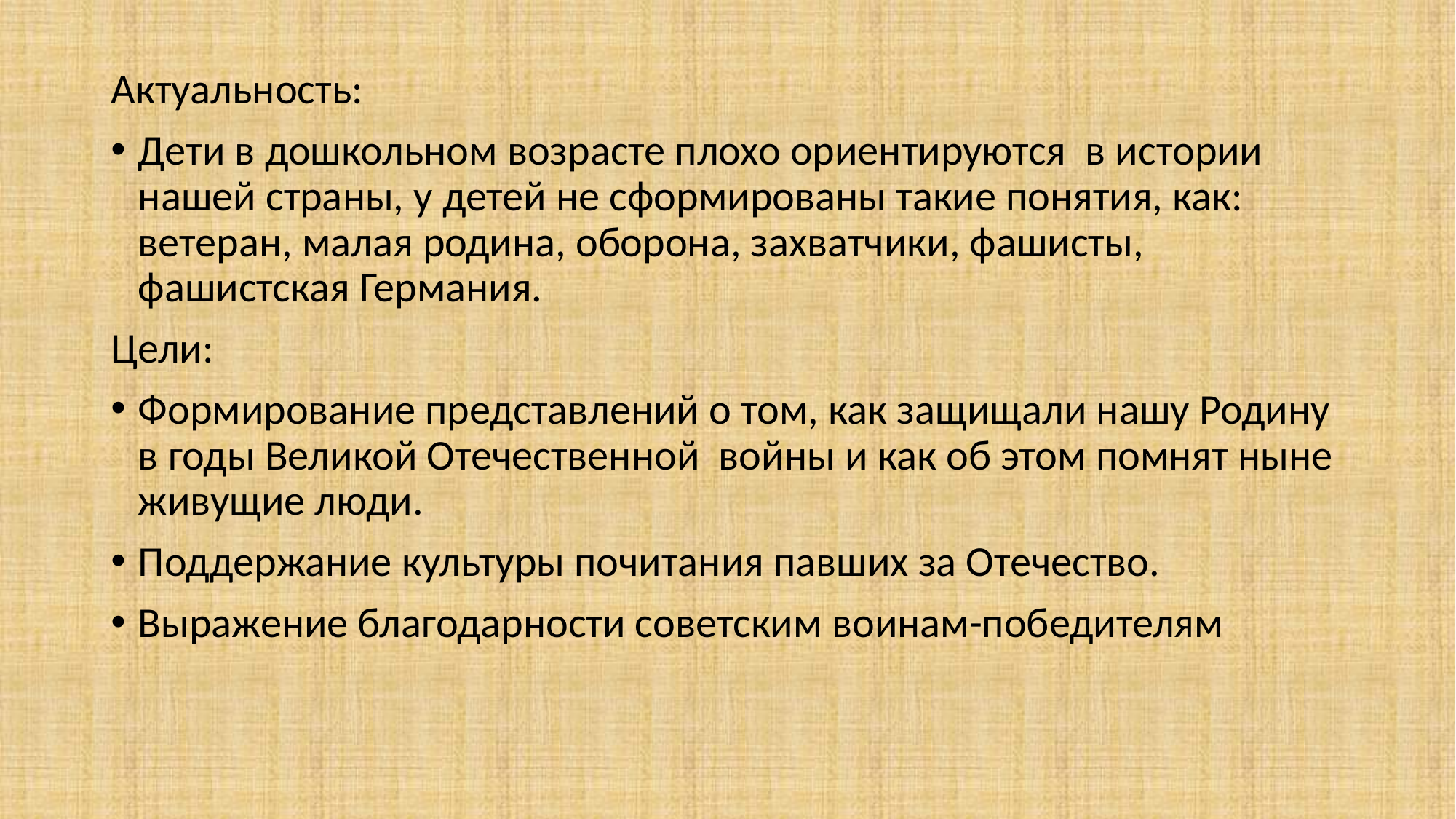

Актуальность:
Дети в дошкольном возрасте плохо ориентируются  в истории нашей страны, у детей не сформированы такие понятия, как: ветеран, малая родина, оборона, захватчики, фашисты, фашистская Германия.
Цели:
Формирование представлений о том, как защищали нашу Родину в годы Великой Отечественной  войны и как об этом помнят ныне живущие люди.
Поддержание культуры почитания павших за Отечество.
Выражение благодарности советским воинам-победителям